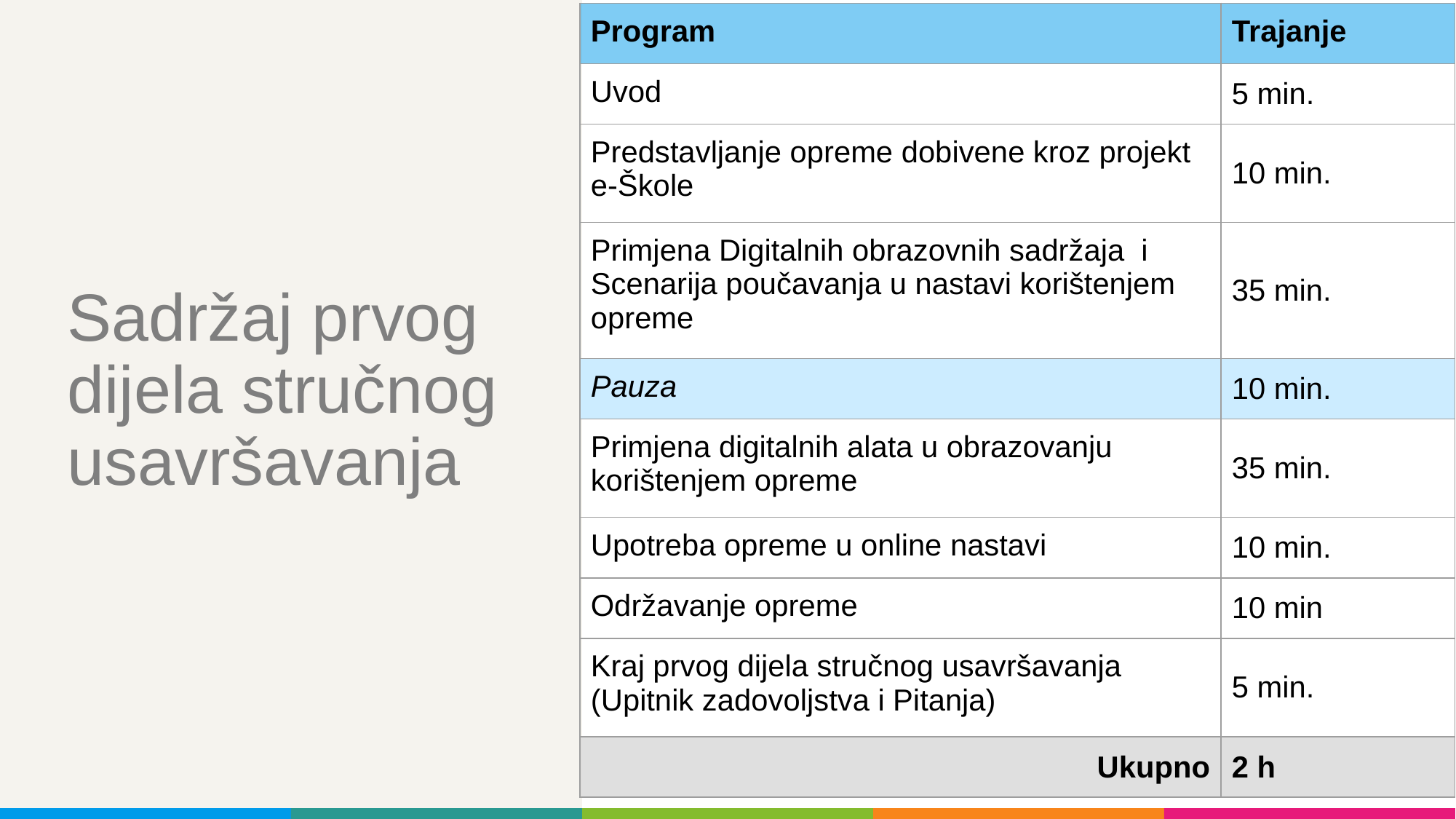

| Program | Trajanje |
| --- | --- |
| Uvod | 5 min. |
| Predstavljanje opreme dobivene kroz projekt e-Škole | 10 min. |
| Primjena Digitalnih obrazovnih sadržaja i Scenarija poučavanja u nastavi korištenjem opreme | 35 min. |
| Pauza | 10 min. |
| Primjena digitalnih alata u obrazovanju korištenjem opreme | 35 min. |
| Upotreba opreme u online nastavi | 10 min. |
| Održavanje opreme | 10 min |
| Kraj prvog dijela stručnog usavršavanja (Upitnik zadovoljstva i Pitanja) | 5 min. |
| Ukupno | 2 h |
# Sadržaj prvog dijela stručnog usavršavanja